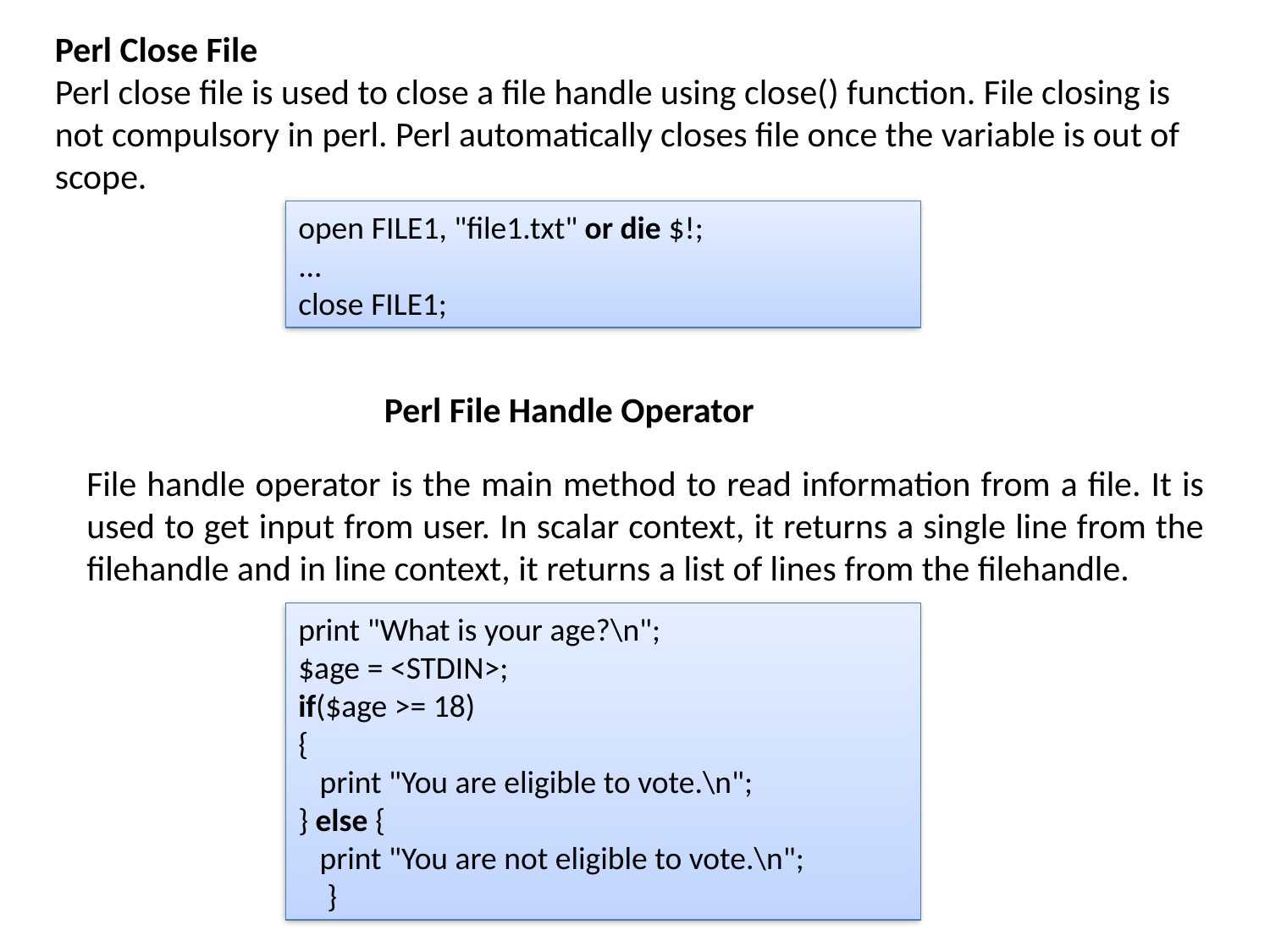

Perl Close File
Perl close file is used to close a file handle using close() function. File closing is not compulsory in perl. Perl automatically closes file once the variable is out of scope.
open FILE1, "file1.txt" or die $!;
...
close FILE1;
Perl File Handle Operator
File handle operator is the main method to read information from a file. It is used to get input from user. In scalar context, it returns a single line from the filehandle and in line context, it returns a list of lines from the filehandle.
print "What is your age?\n";
$age = <STDIN>;
if($age >= 18)
{
   print "You are eligible to vote.\n";
} else {
   print "You are not eligible to vote.\n";
    }